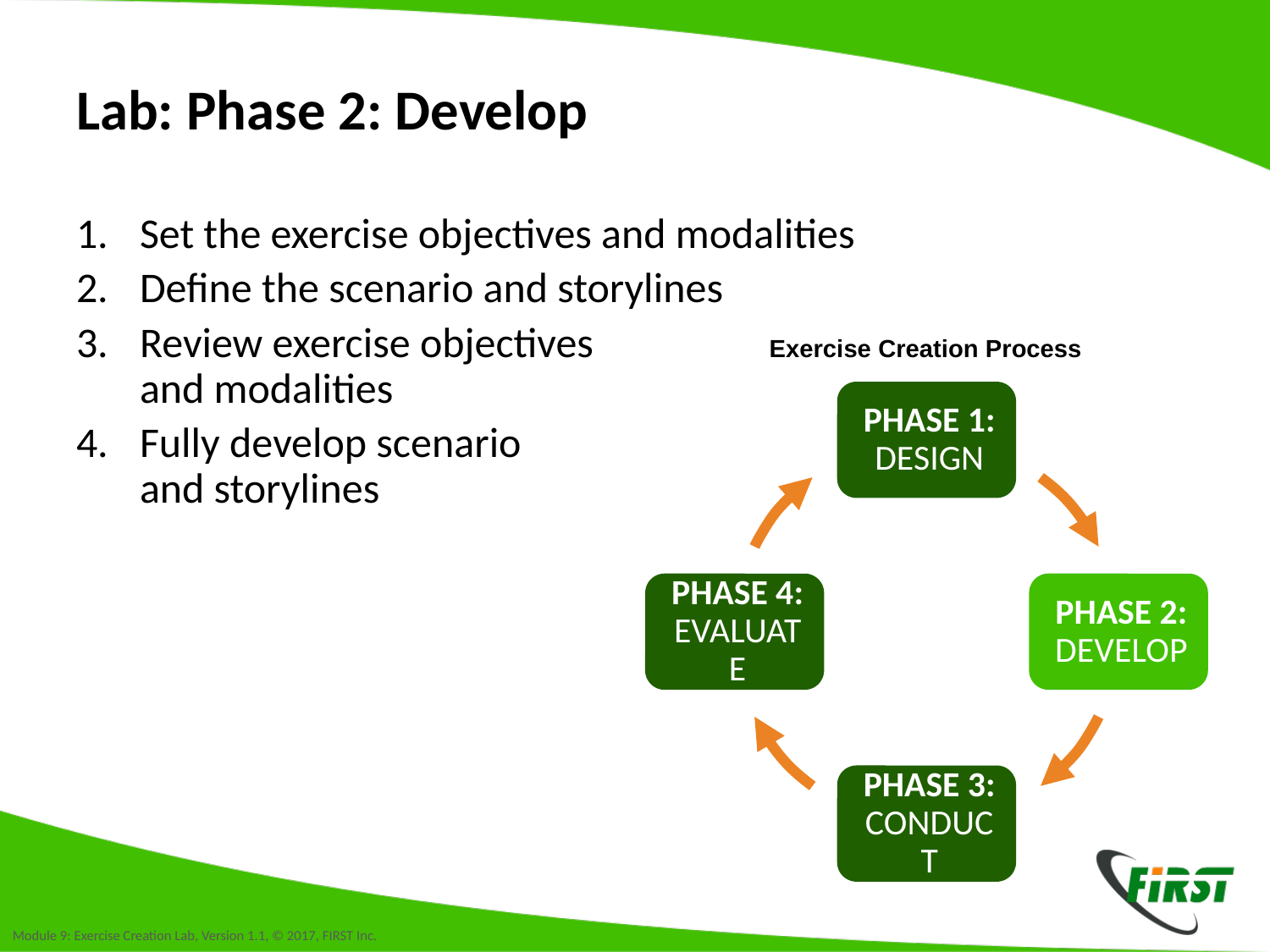

# Lab: Phase 2: Develop
Set the exercise objectives and modalities
Define the scenario and storylines
Review exercise objectives
and modalities
Fully develop scenario
and storylines
Exercise Creation Process
PHASE 1: DESIGN
PHASE 2: DEVELOP
PHASE 3: CONDUCT
PHASE 4: EVALUATE